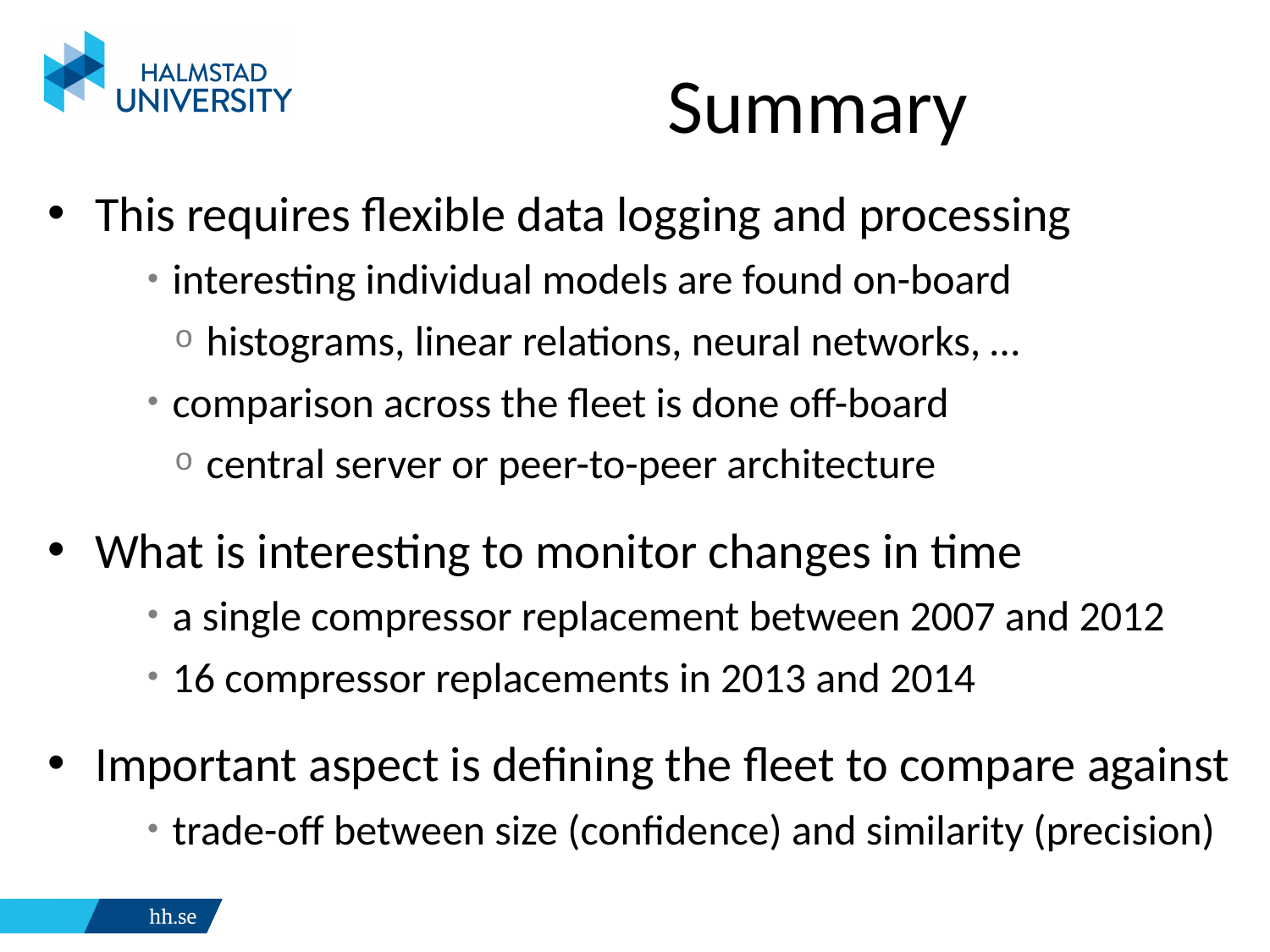

# Summary
This requires flexible data logging and processing
interesting individual models are found on-board
histograms, linear relations, neural networks, …
comparison across the fleet is done off-board
central server or peer-to-peer architecture
What is interesting to monitor changes in time
a single compressor replacement between 2007 and 2012
16 compressor replacements in 2013 and 2014
Important aspect is defining the fleet to compare against
trade-off between size (confidence) and similarity (precision)